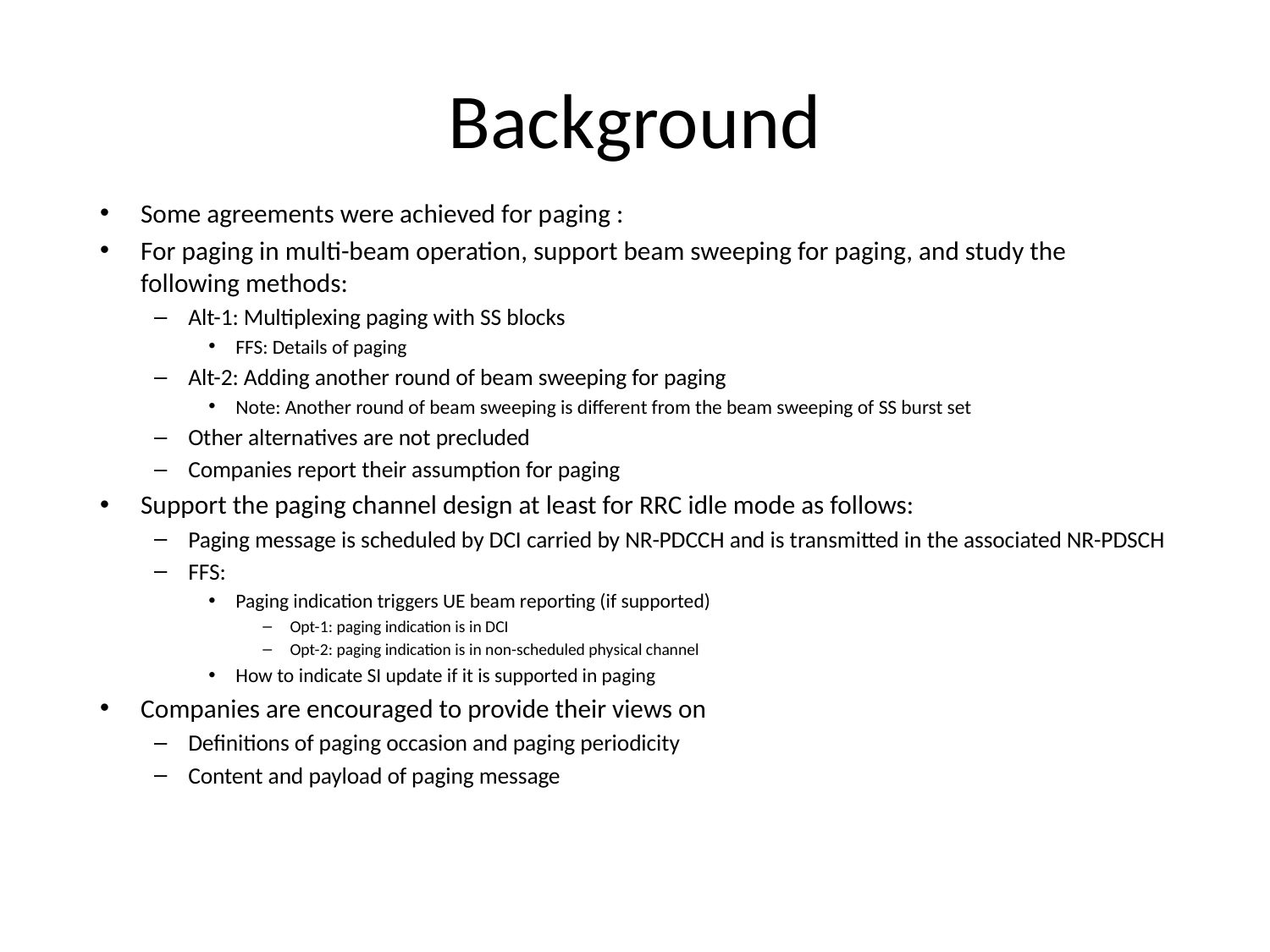

# Background
Some agreements were achieved for paging :
For paging in multi-beam operation, support beam sweeping for paging, and study the following methods:
Alt-1: Multiplexing paging with SS blocks
FFS: Details of paging
Alt-2: Adding another round of beam sweeping for paging
Note: Another round of beam sweeping is different from the beam sweeping of SS burst set
Other alternatives are not precluded
Companies report their assumption for paging
Support the paging channel design at least for RRC idle mode as follows:
Paging message is scheduled by DCI carried by NR-PDCCH and is transmitted in the associated NR-PDSCH
FFS:
Paging indication triggers UE beam reporting (if supported)
Opt-1: paging indication is in DCI
Opt-2: paging indication is in non-scheduled physical channel
How to indicate SI update if it is supported in paging
Companies are encouraged to provide their views on
Definitions of paging occasion and paging periodicity
Content and payload of paging message